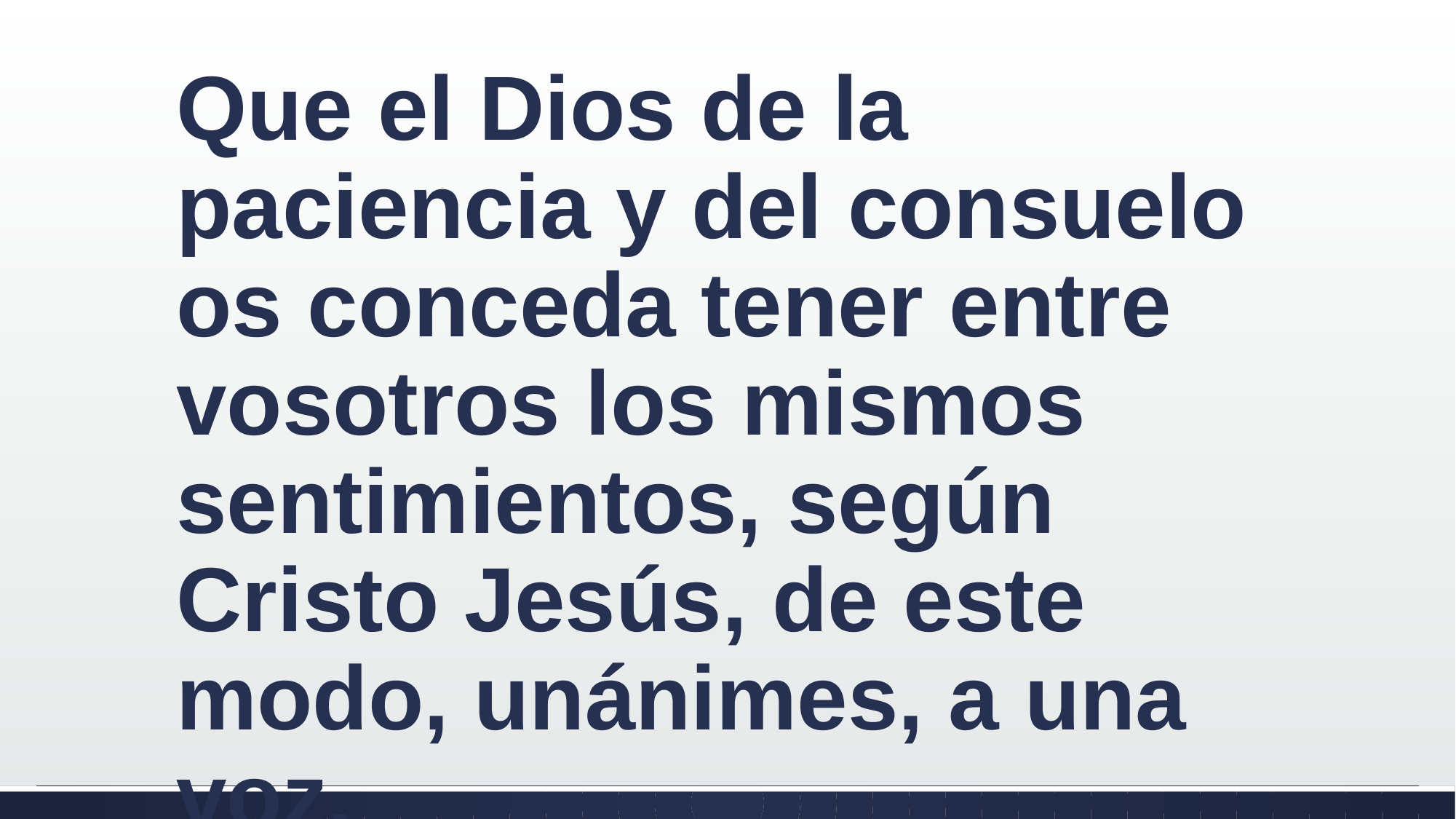

#
Que el Dios de la paciencia y del consuelo os conceda tener entre vosotros los mismos sentimientos, según Cristo Jesús, de este modo, unánimes, a una voz,